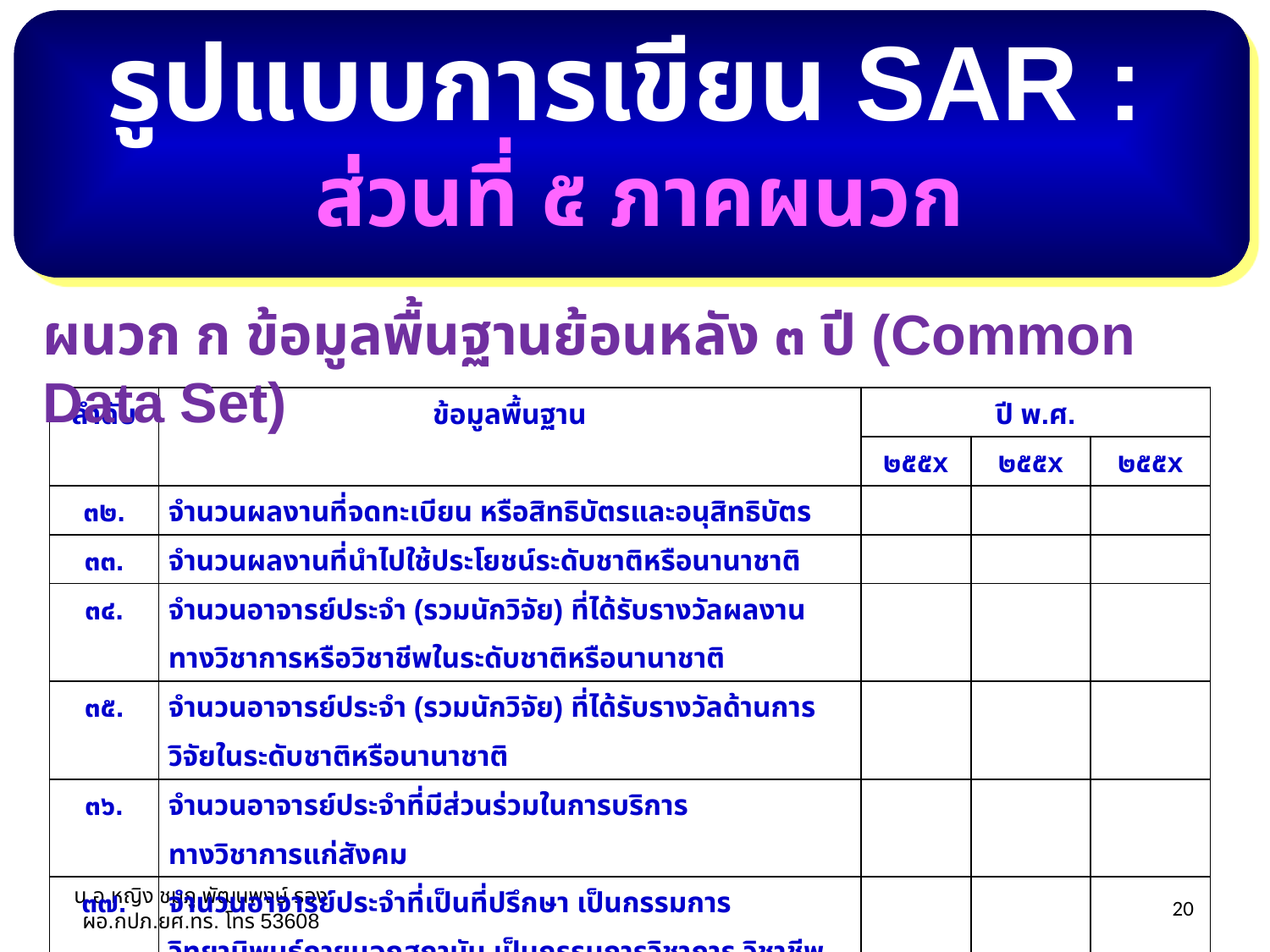

รูปแบบการเขียน SAR :
ส่วนที่ ๕ ภาคผนวก
ผนวก ก ข้อมูลพื้นฐานย้อนหลัง ๓ ปี (Common Data Set)
| ลำดับ | ข้อมูลพื้นฐาน | ปี พ.ศ. |  |  |
| --- | --- | --- | --- | --- |
|  |  | ๒๕๕x | ๒๕๕x | ๒๕๕x |
| ๓๒. | จำนวนผลงานที่จดทะเบียน หรือสิทธิบัตรและอนุสิทธิบัตร |  |  |  |
| ๓๓. | จำนวนผลงานที่นำไปใช้ประโยชน์ระดับชาติหรือนานาชาติ |  |  |  |
| ๓๔. | จำนวนอาจารย์ประจำ (รวมนักวิจัย) ที่ได้รับรางวัลผลงานทางวิชาการหรือวิชาชีพในระดับชาติหรือนานาชาติ |  |  |  |
| ๓๕. | จำนวนอาจารย์ประจำ (รวมนักวิจัย) ที่ได้รับรางวัลด้านการวิจัยในระดับชาติหรือนานาชาติ |  |  |  |
| ๓๖. | จำนวนอาจารย์ประจำที่มีส่วนร่วมในการบริการ ทางวิชาการแก่สังคม |  |  |  |
| ๓๗. | จำนวนอาจารย์ประจำที่เป็นที่ปรึกษา เป็นกรรมการวิทยานิพนธ์ภายนอกสถาบัน เป็นกรรมการวิชาการ วิชาชีพในระดับชาติหรือระดับนานาชาติ |  |  |  |
| ๓๘. | จำนวนกิจกรรมหรือโครงการบริการวิชาการและสังคม (ที่สถาบันจัดขึ้น) |  |  |  |
น.อ.หญิง ชมภู พัฒนพงษ์ รอง ผอ.กปภ.ยศ.ทร. โทร 53608
26/03/55
20